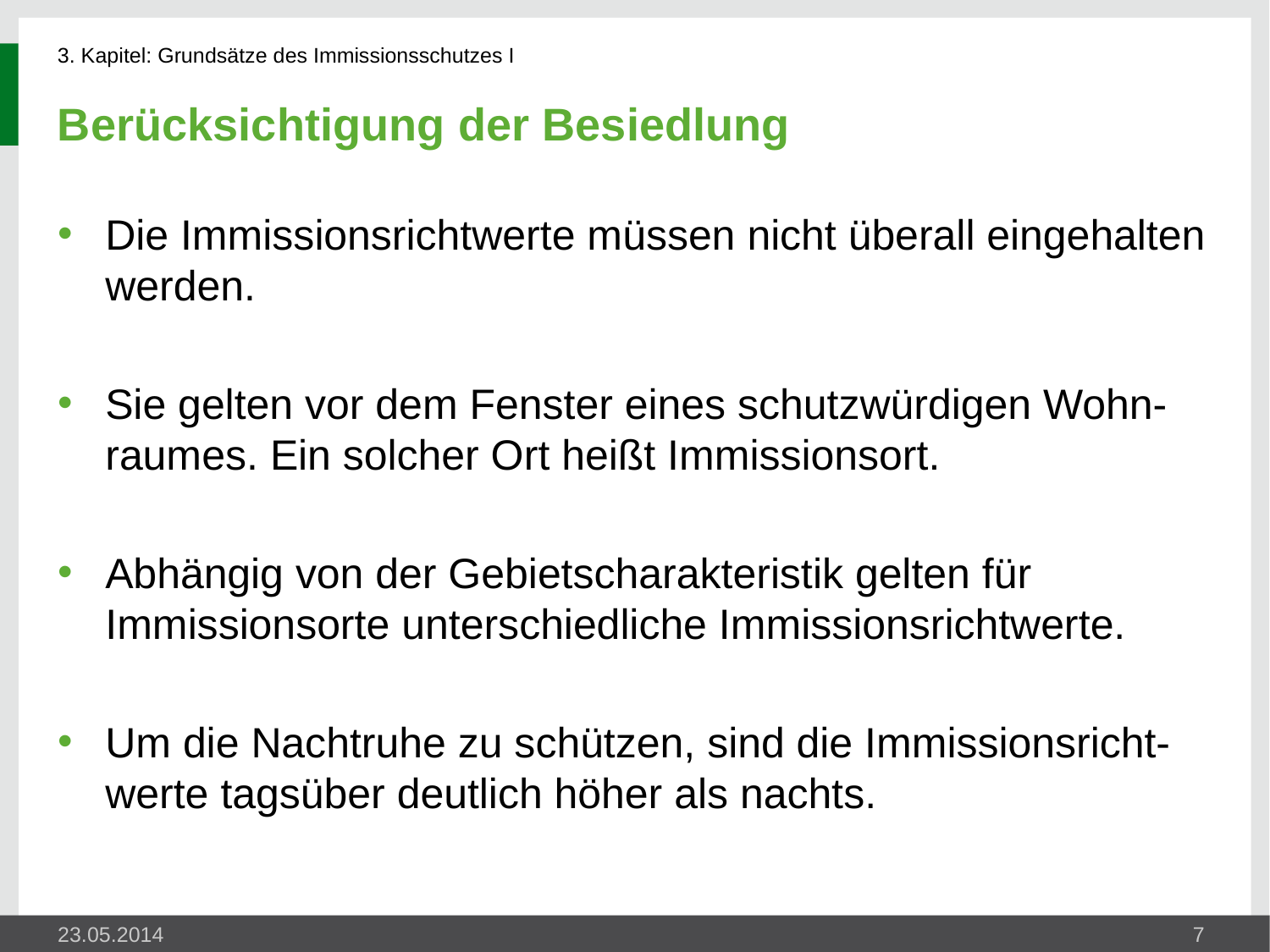

# Berücksichtigung der Besiedlung
Die Immissionsrichtwerte müssen nicht überall eingehalten werden.

Sie gelten vor dem Fenster eines schutzwürdigen Wohn-raumes. Ein solcher Ort heißt Immissionsort.

Abhängig von der Gebietscharakteristik gelten für Immissionsorte unterschiedliche Immissionsrichtwerte.

Um die Nachtruhe zu schützen, sind die Immissionsricht-werte tagsüber deutlich höher als nachts.

23.05.2014
7